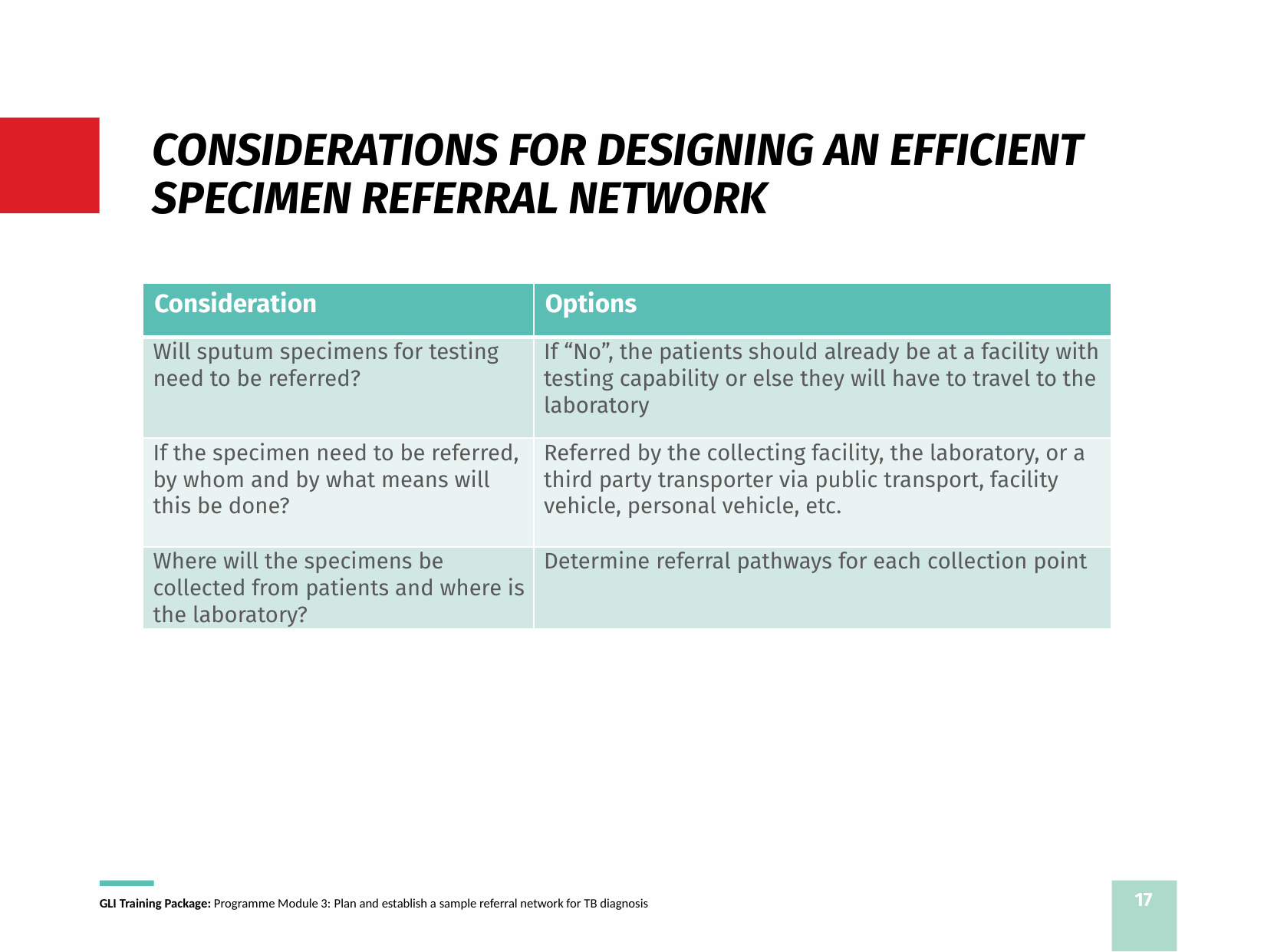

# CONSIDERATIONS FOR DESIGNING AN EFFICIENT SPECIMEN REFERRAL NETWORK
| Consideration | Options |
| --- | --- |
| Will sputum specimens for testing need to be referred? | If “No”, the patients should already be at a facility with testing capability or else they will have to travel to the laboratory |
| If the specimen need to be referred, by whom and by what means will this be done? | Referred by the collecting facility, the laboratory, or a third party transporter via public transport, facility vehicle, personal vehicle, etc. |
| Where will the specimens be collected from patients and where is the laboratory? | Determine referral pathways for each collection point |